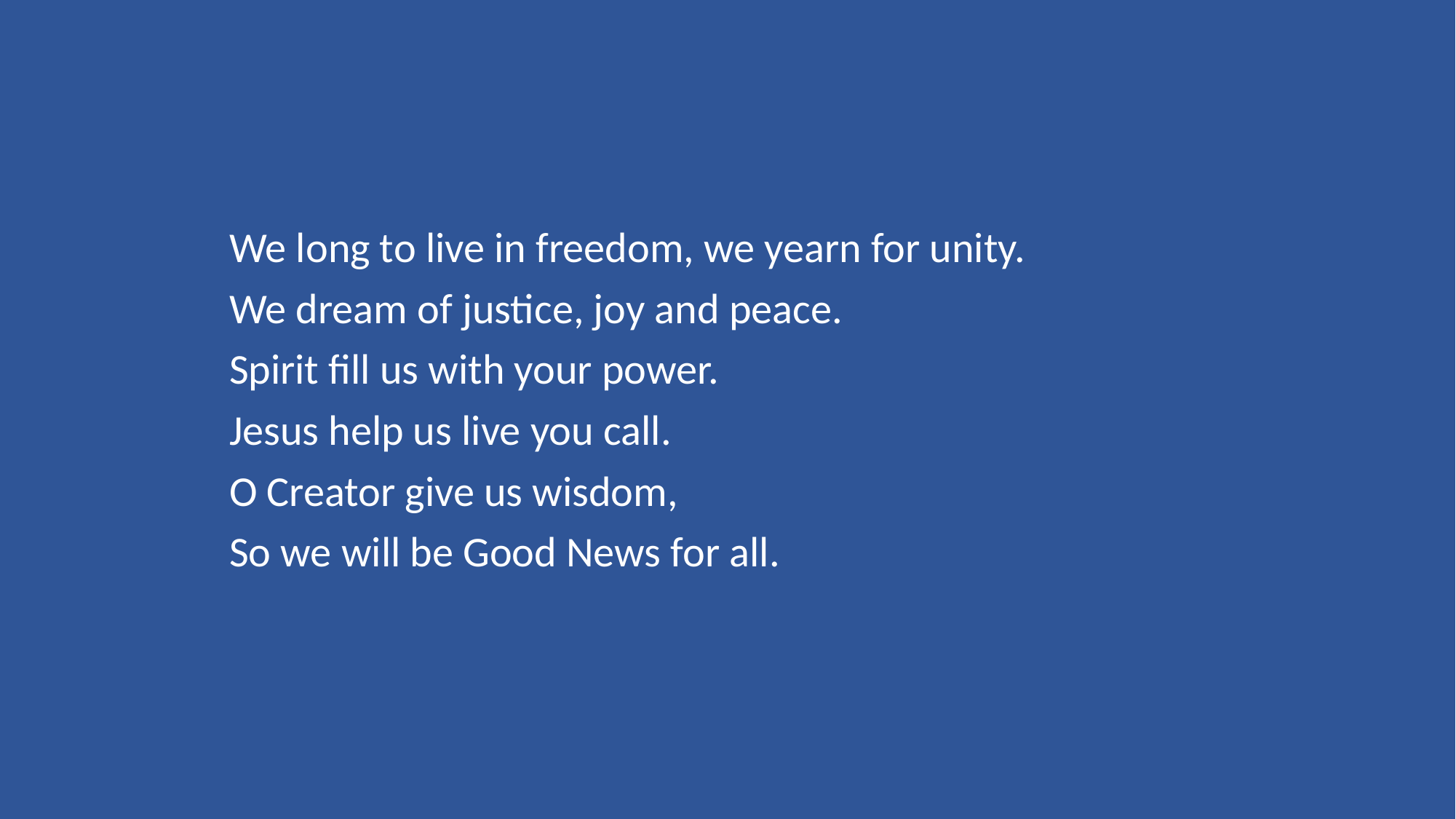

We long to live in freedom, we yearn for unity.
We dream of justice, joy and peace.
Spirit fill us with your power.
Jesus help us live you call.
O Creator give us wisdom,
So we will be Good News for all.